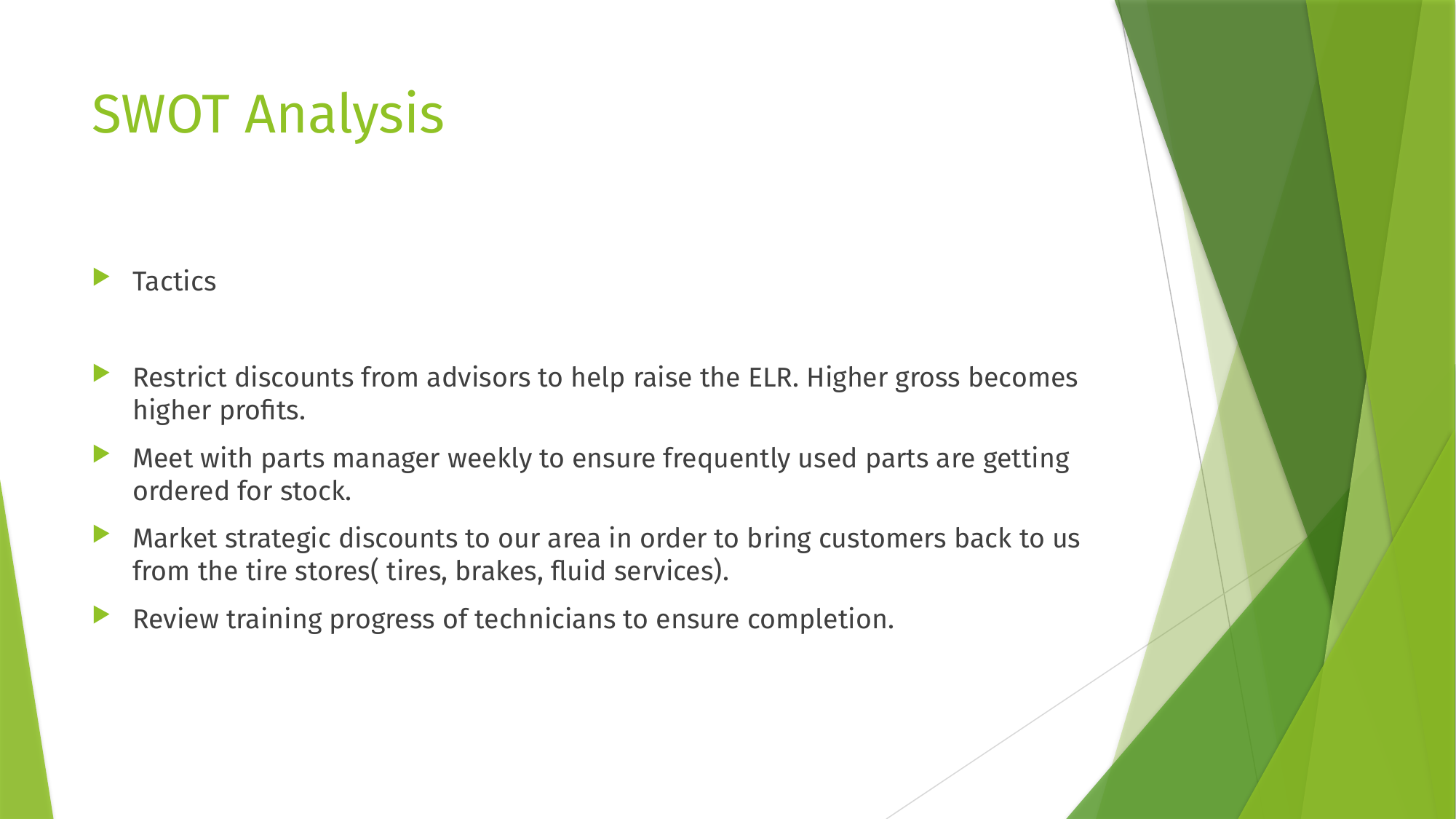

# SWOT Analysis
Tactics

Restrict discounts from advisors to help raise the ELR. Higher gross becomes higher profits.
Meet with parts manager weekly to ensure frequently used parts are getting ordered for stock.
Market strategic discounts to our area in order to bring customers back to us from the tire stores( tires, brakes, fluid services).
Review training progress of technicians to ensure completion.